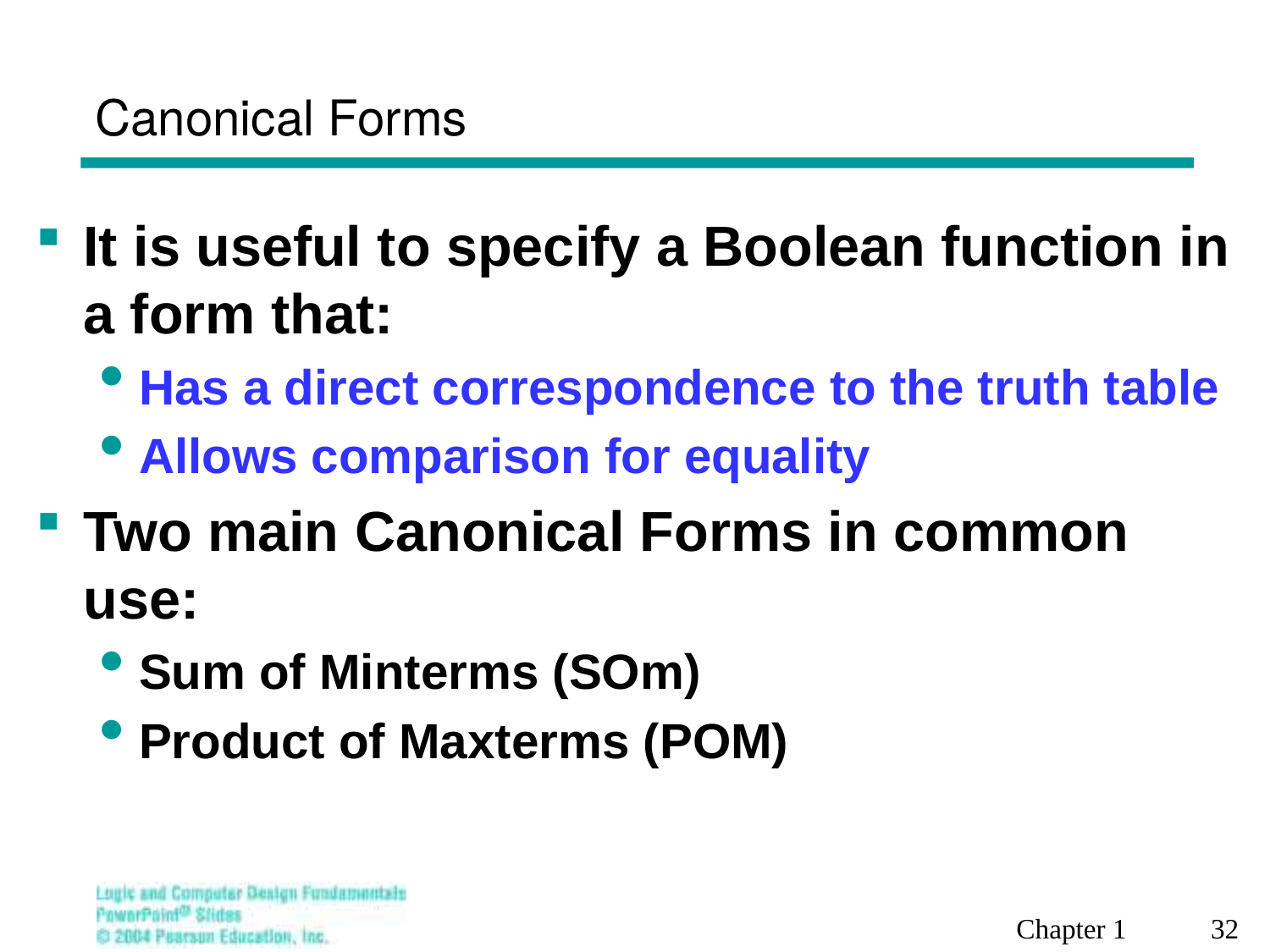

# Canonical Forms
It is useful to specify a Boolean function in a form that:
Has a direct correspondence to the truth table
Allows comparison for equality
Two main Canonical Forms in common use:
Sum of Minterms (SOm)
Product of Maxterms (POM)
Chapter 1            32